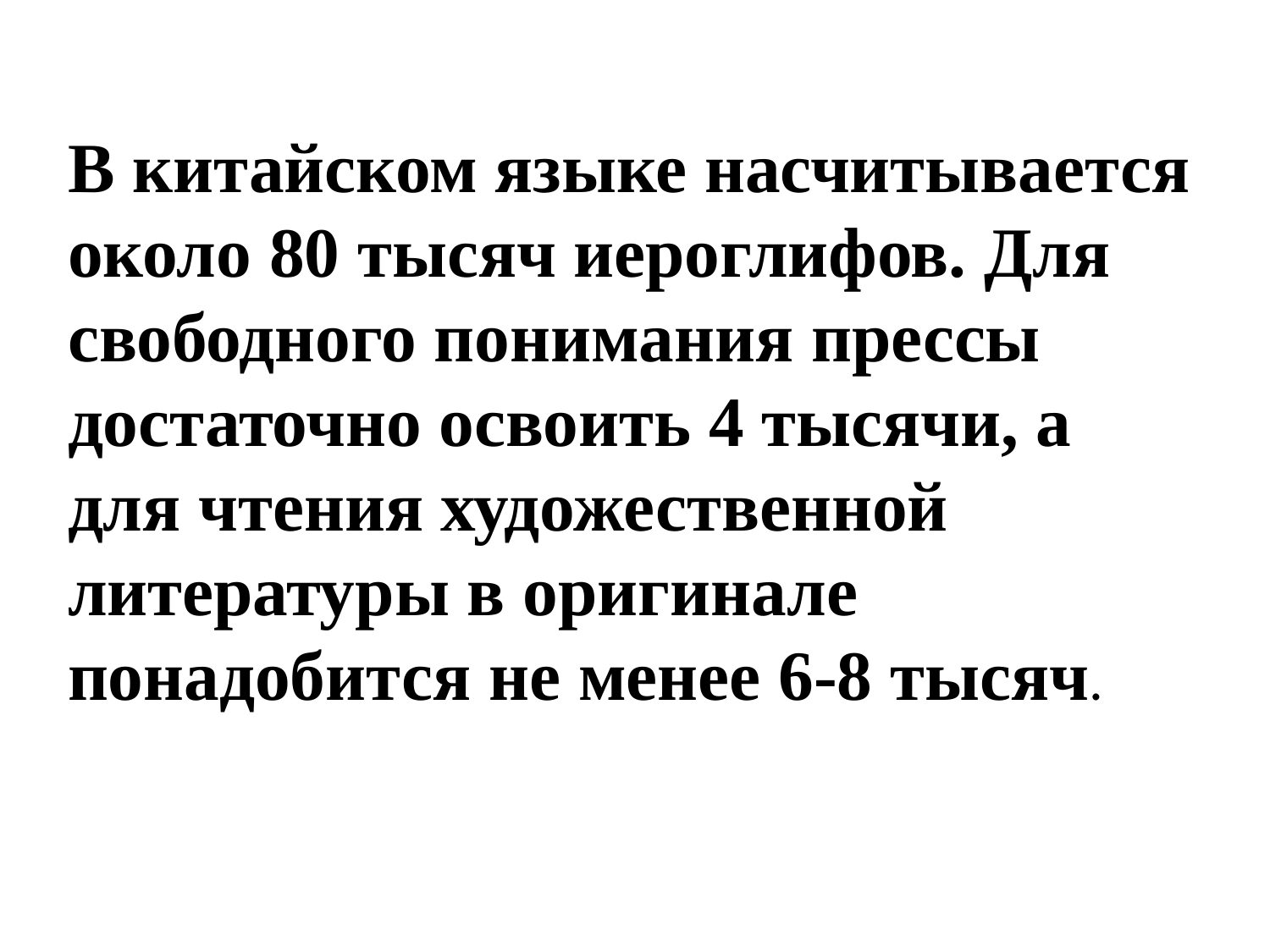

#
В китайском языке насчитывается около 80 тысяч иероглифов. Для свободного понимания прессы достаточно освоить 4 тысячи, а для чтения художественной литературы в оригинале понадобится не менее 6-8 тысяч.